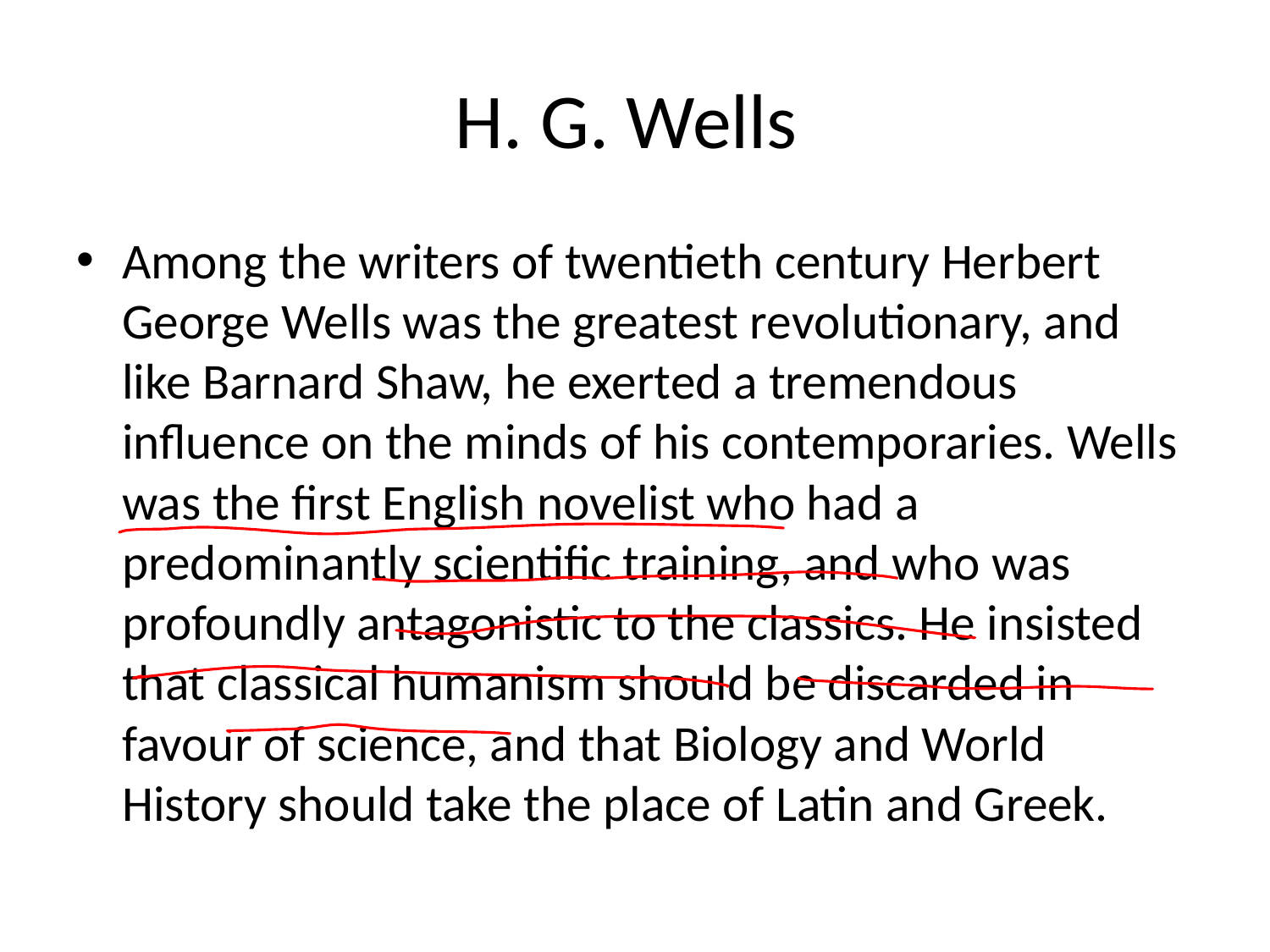

# H. G. Wells
Among the writers of twentieth century Herbert George Wells was the greatest revolutionary, and like Barnard Shaw, he exerted a tremendous influence on the minds of his contemporaries. Wells was the first English novelist who had a predominantly scientific training, and who was profoundly antagonistic to the classics. He insisted that classical humanism should be discarded in favour of science, and that Biology and World History should take the place of Latin and Greek.